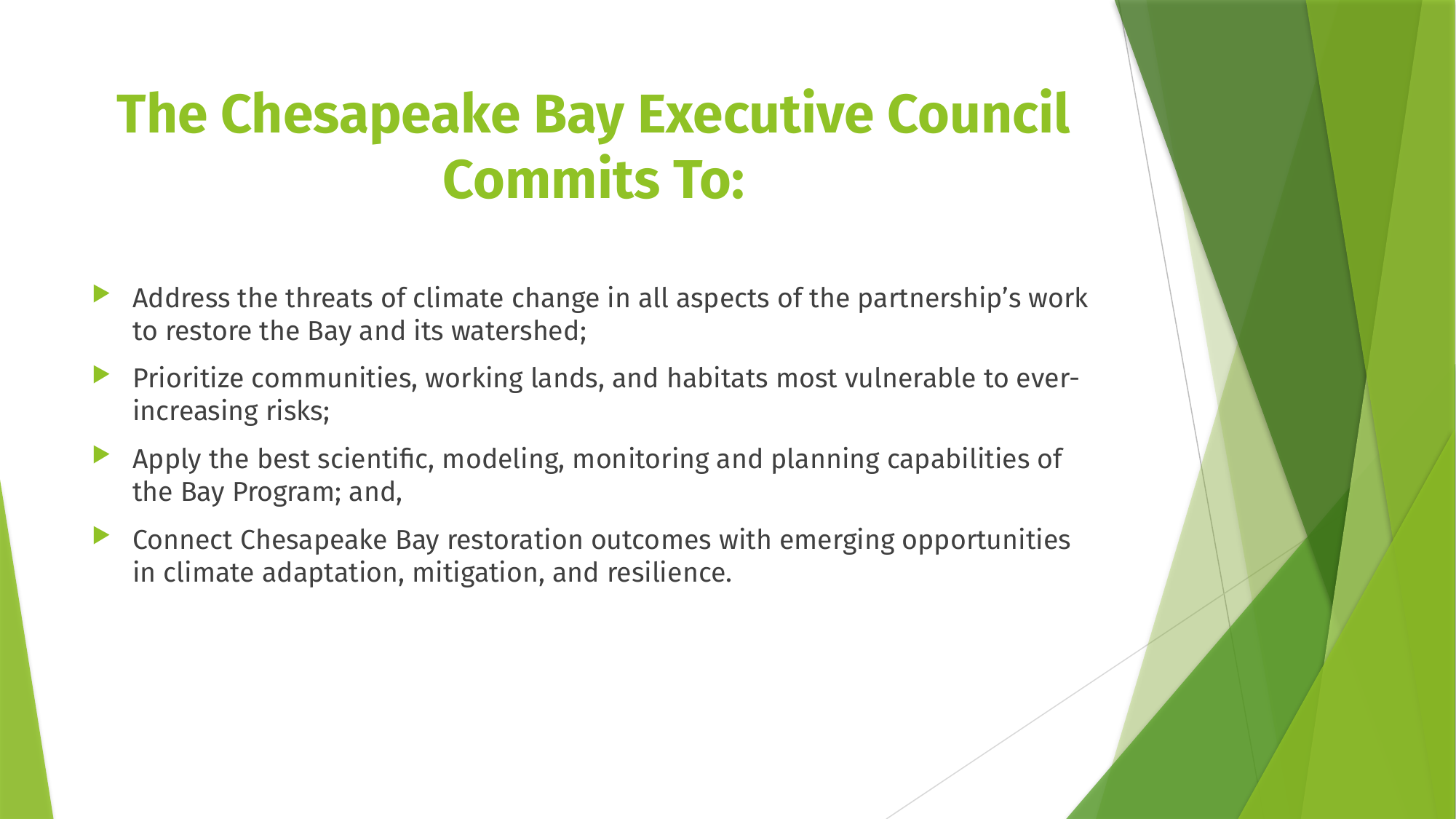

# The Chesapeake Bay Executive Council Commits To:
Address the threats of climate change in all aspects of the partnership’s work to restore the Bay and its watershed;
Prioritize communities, working lands, and habitats most vulnerable to ever-increasing risks;
Apply the best scientific, modeling, monitoring and planning capabilities of the Bay Program; and,
Connect Chesapeake Bay restoration outcomes with emerging opportunities in climate adaptation, mitigation, and resilience.